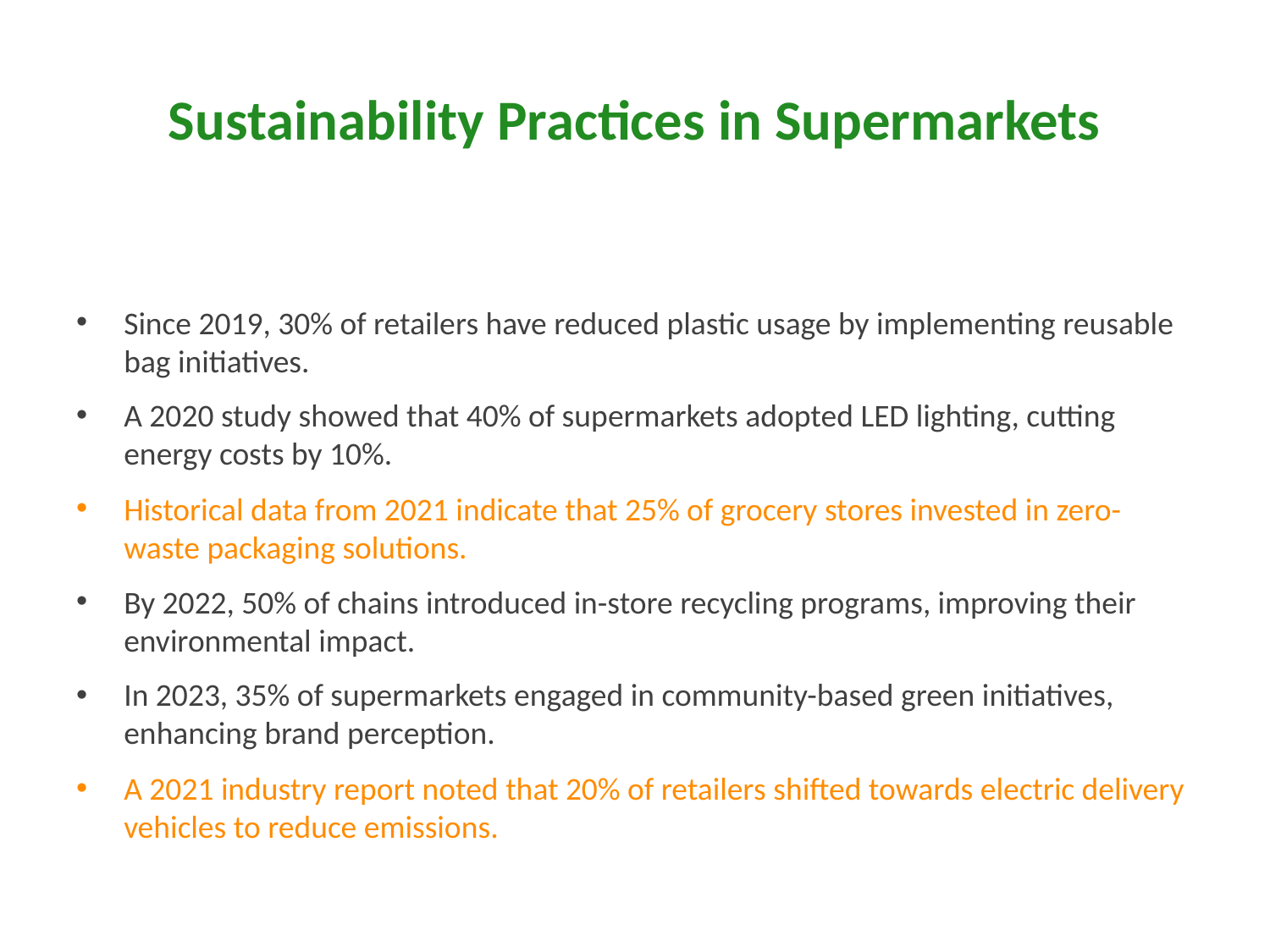

# Sustainability Practices in Supermarkets

Since 2019, 30% of retailers have reduced plastic usage by implementing reusable bag initiatives.
A 2020 study showed that 40% of supermarkets adopted LED lighting, cutting energy costs by 10%.
Historical data from 2021 indicate that 25% of grocery stores invested in zero-waste packaging solutions.
By 2022, 50% of chains introduced in-store recycling programs, improving their environmental impact.
In 2023, 35% of supermarkets engaged in community-based green initiatives, enhancing brand perception.
A 2021 industry report noted that 20% of retailers shifted towards electric delivery vehicles to reduce emissions.